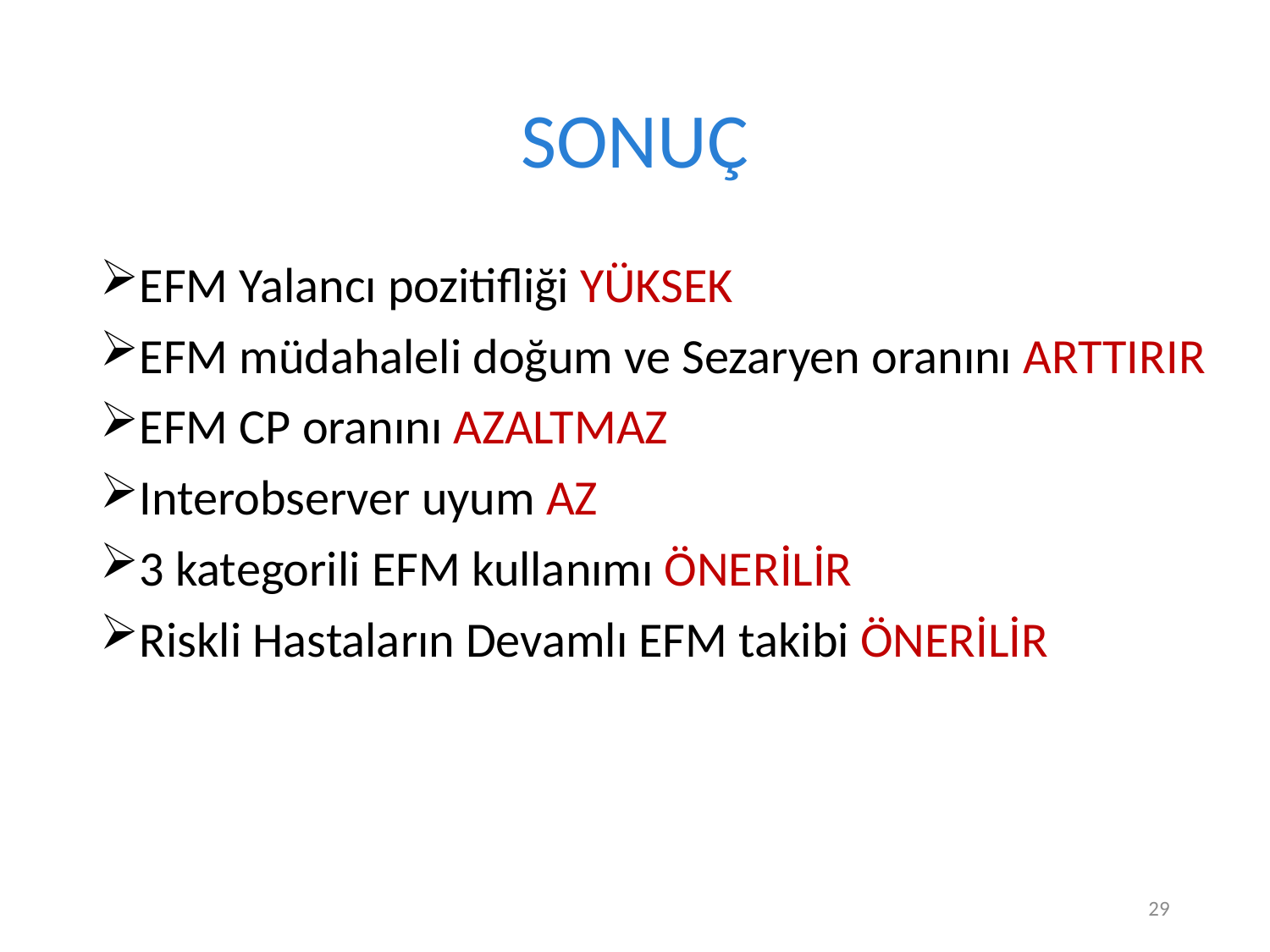

# SONUÇ
EFM Yalancı pozitifliği YÜKSEK
EFM müdahaleli doğum ve Sezaryen oranını ARTTIRIR
EFM CP oranını AZALTMAZ
Interobserver uyum AZ
3 kategorili EFM kullanımı ÖNERİLİR
Riskli Hastaların Devamlı EFM takibi ÖNERİLİR

29